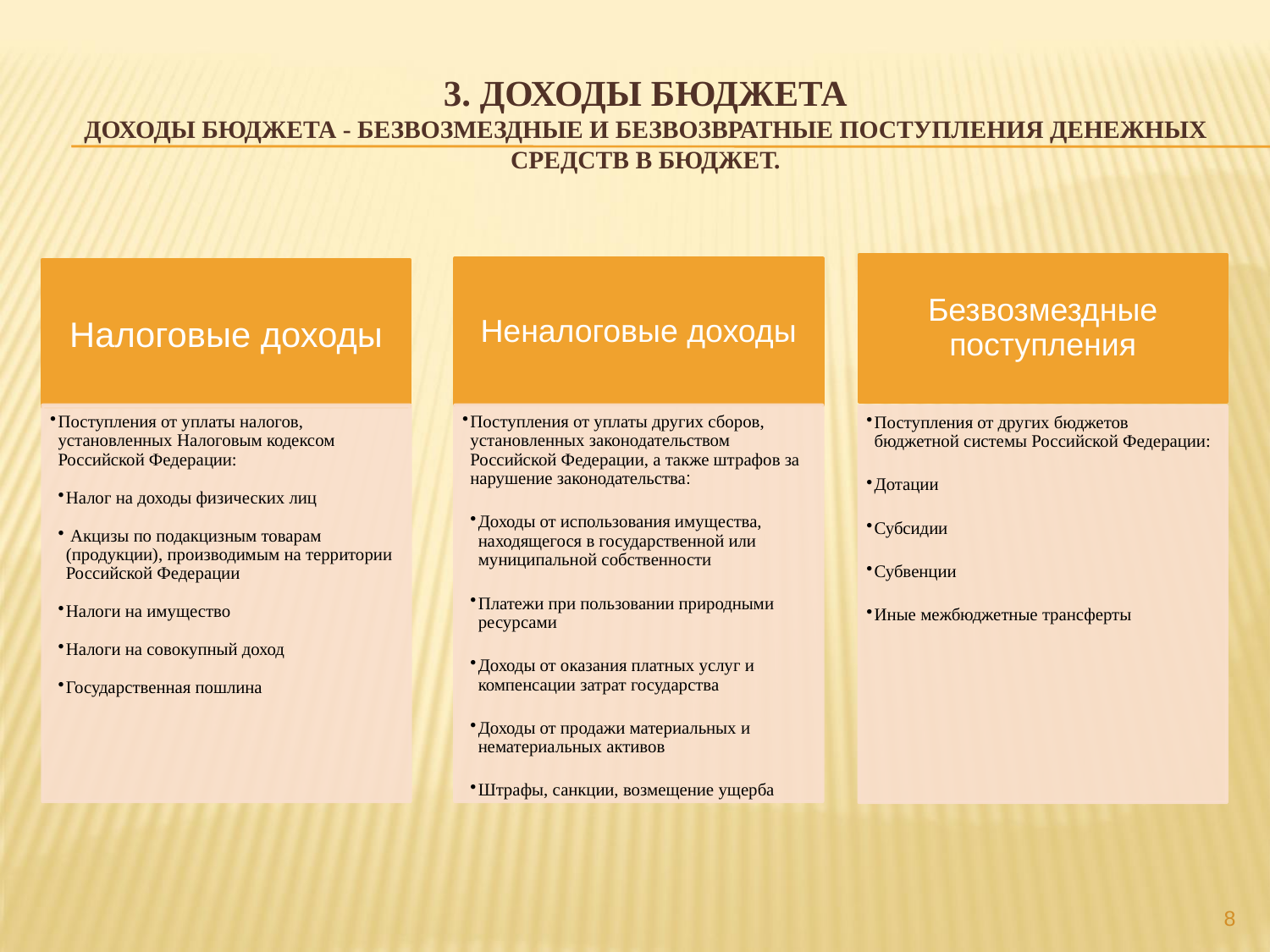

# 3. ДОХОДЫ БЮДЖЕТА ДОХОДЫ БЮДЖЕТА - БЕЗВОЗМЕЗДНЫЕ И БЕЗВОЗВРАТНЫЕ ПОСТУПЛЕНИЯ ДЕНЕЖНЫХ СРЕДСТВ В БЮДЖЕТ.
Налоговые доходы
Поступления от уплаты налогов, установленных Налоговым кодексом Российской Федерации:

Налог на доходы физических лиц

 Акцизы по подакцизным товарам (продукции), производимым на территории Российской Федерации

Налоги на имущество

Налоги на совокупный доход

Государственная пошлина

Неналоговые доходы
Поступления от уплаты других сборов, установленных законодательством Российской Федерации, а также штрафов за нарушение законодательства:

Доходы от использования имущества, находящегося в государственной или муниципальной собственности

Платежи при пользовании природными ресурсами

Доходы от оказания платных услуг и компенсации затрат государства

Доходы от продажи материальных и нематериальных активов

Штрафы, санкции, возмещение ущерба
Безвозмездные поступления
Поступления от других бюджетов бюджетной системы Российской Федерации:

Дотации

Субсидии

Субвенции

Иные межбюджетные трансферты
8